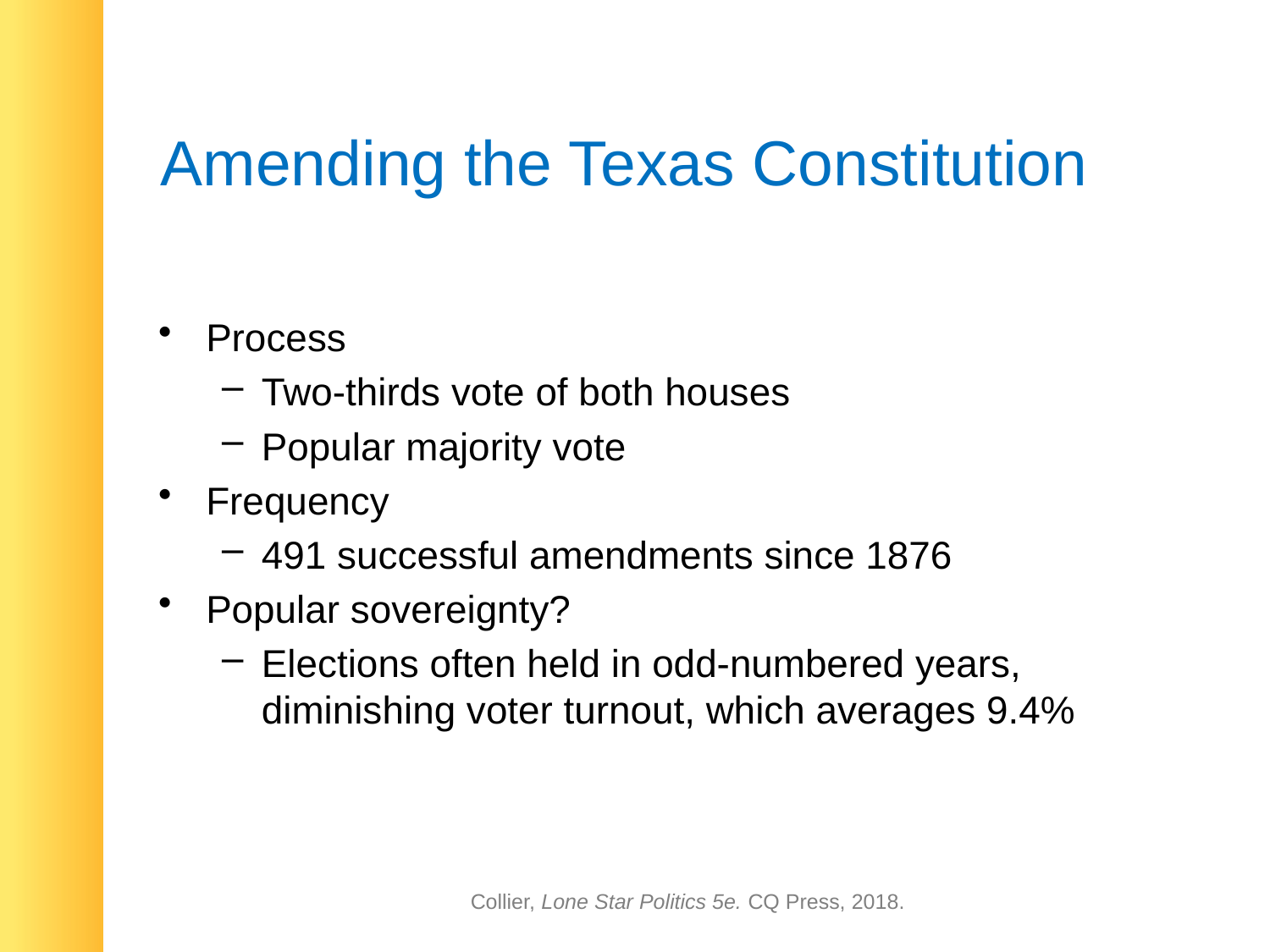

# Amending the Texas Constitution
Process
Two-thirds vote of both houses
Popular majority vote
Frequency
491 successful amendments since 1876
Popular sovereignty?
Elections often held in odd-numbered years, diminishing voter turnout, which averages 9.4%
Collier, Lone Star Politics 5e. CQ Press, 2018.